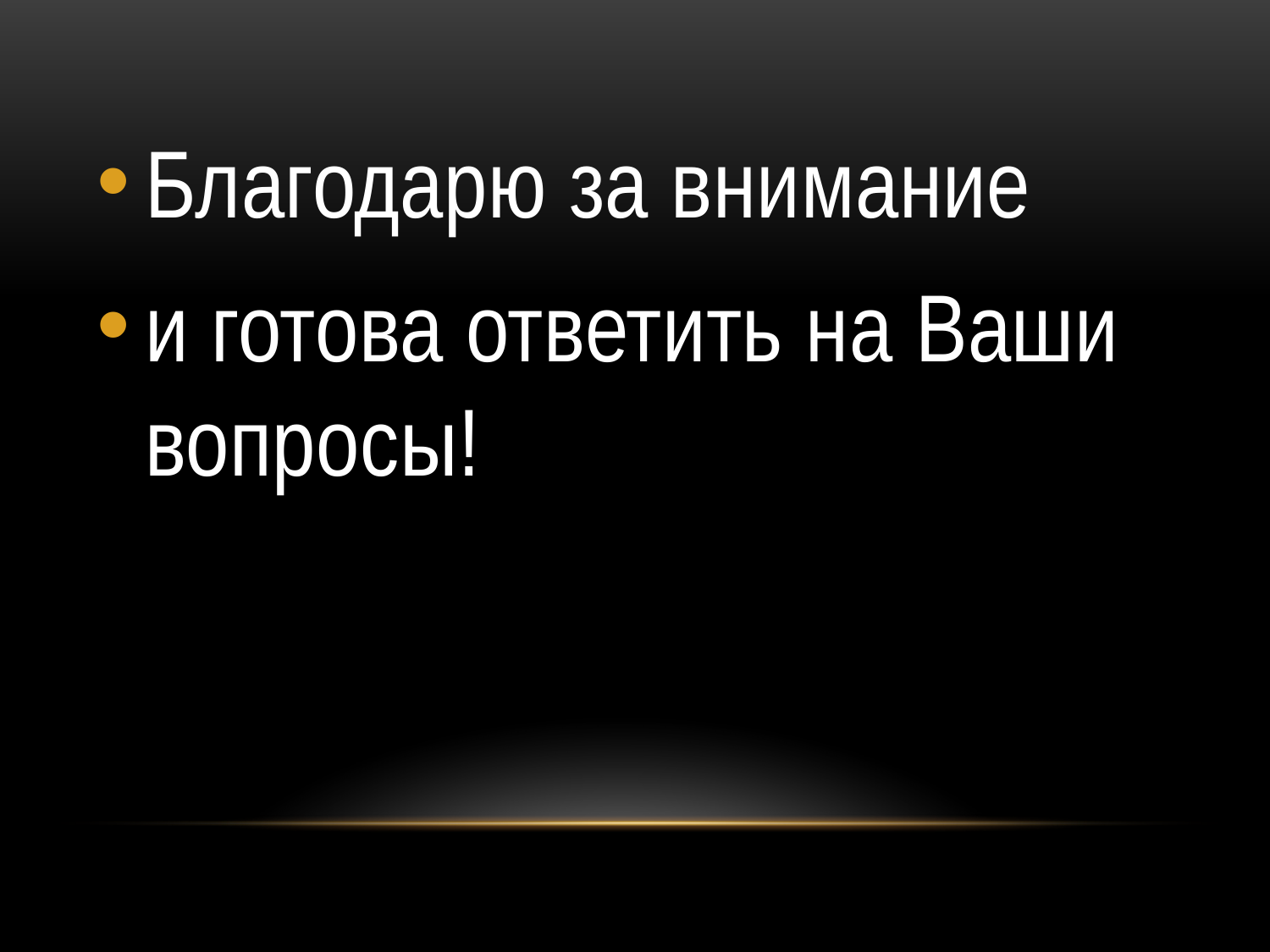

Благодарю за внимание
и готова ответить на Ваши вопросы!